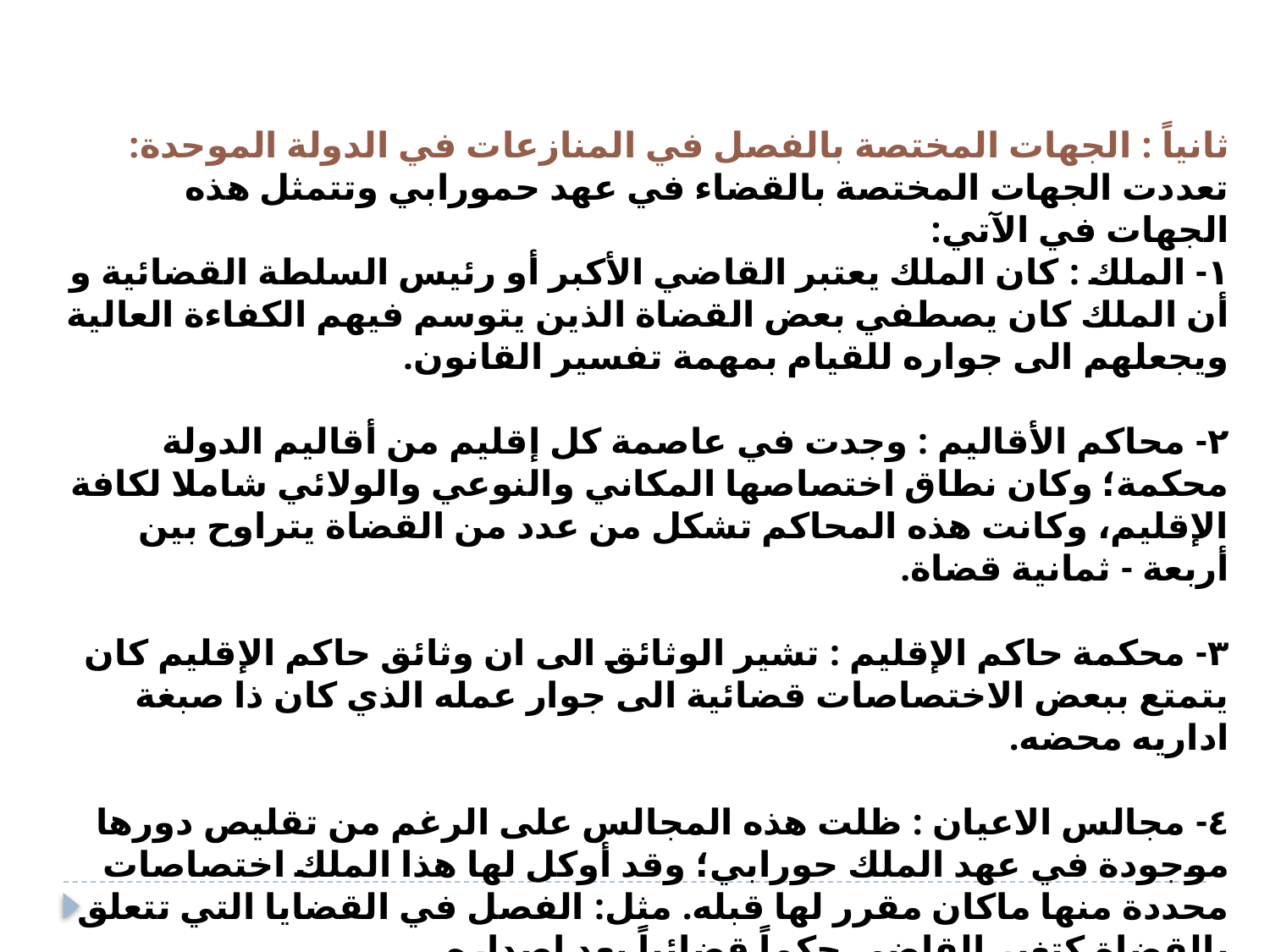

ثانياً : الجهات المختصة بالفصل في المنازعات في الدولة الموحدة: تعددت الجهات المختصة بالقضاء في عهد حمورابي وتتمثل هذه الجهات في الآتي:
١- الملك : كان الملك يعتبر القاضي الأكبر أو رئيس السلطة القضائية و أن الملك كان يصطفي بعض القضاة الذين يتوسم فيهم الكفاءة العالية ويجعلهم الى جواره للقيام بمهمة تفسير القانون.

٢- محاكم الأقاليم : وجدت في عاصمة كل إقليم من أقاليم الدولة محكمة؛ وكان نطاق اختصاصها المكاني والنوعي والولائي شاملا لكافة الإقليم، وكانت هذه المحاكم تشكل من عدد من القضاة يتراوح بين أربعة - ثمانية قضاة.

٣- محكمة حاكم الإقليم : تشير الوثائق الى ان وثائق حاكم الإقليم كان يتمتع ببعض الاختصاصات قضائية الى جوار عمله الذي كان ذا صبغة اداريه محضه.

٤- مجالس الاعيان : ظلت هذه المجالس على الرغم من تقليص دورها موجودة في عهد الملك حورابي؛ وقد أوكل لها هذا الملك اختصاصات محددة منها ماكان مقرر لها قبله. مثل: الفصل في القضايا التي تتعلق بالقضاة كتغير القاضي حكماً قضائياً بعد إصداره.